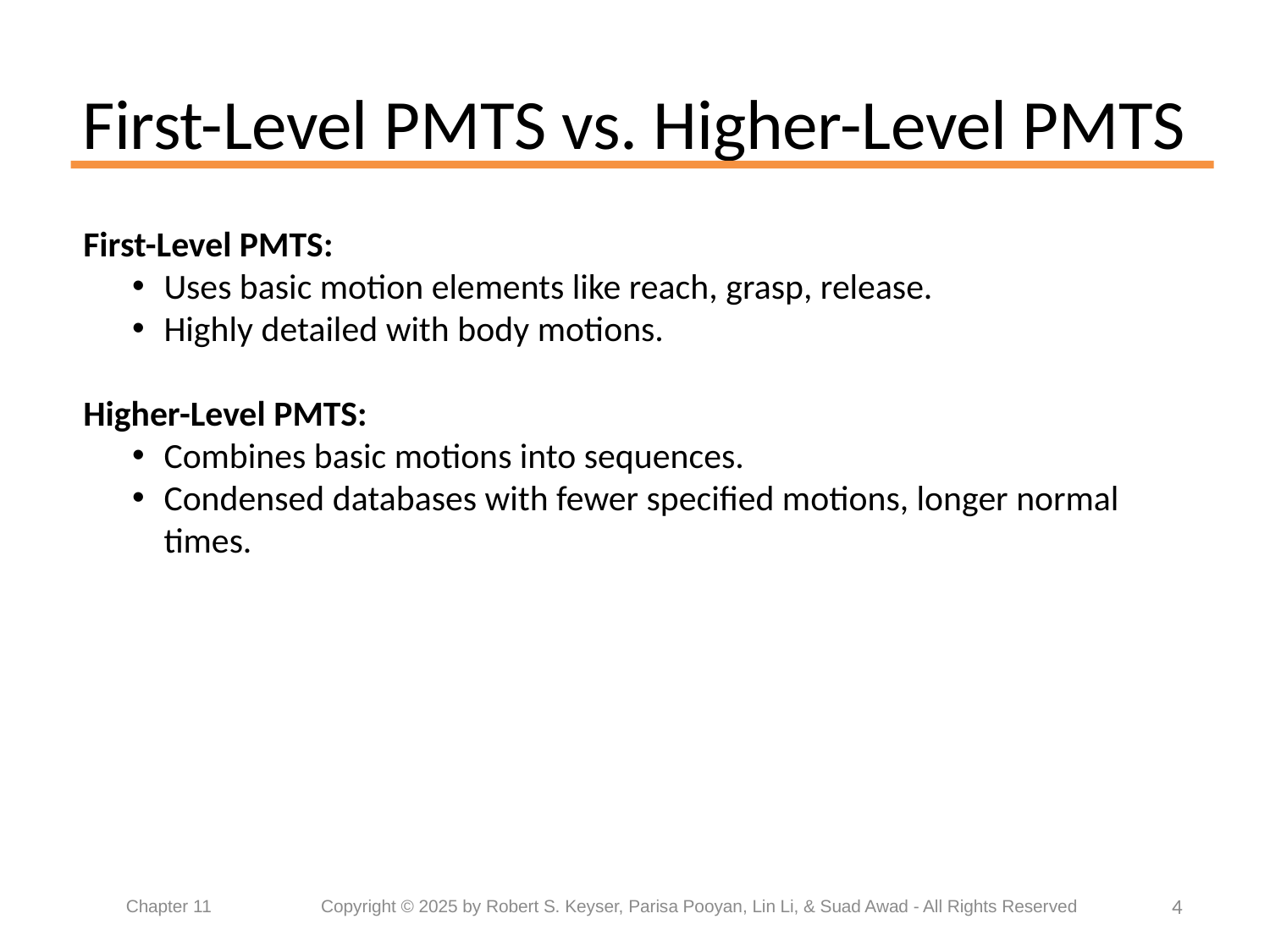

# First-Level PMTS vs. Higher-Level PMTS

First-Level PMTS:
Uses basic motion elements like reach, grasp, release.
Highly detailed with body motions.

Higher-Level PMTS:
Combines basic motions into sequences.
Condensed databases with fewer specified motions, longer normal times.
4
Chapter 11	              Copyright © 2025 by Robert S. Keyser, Parisa Pooyan, Lin Li, & Suad Awad - All Rights Reserved